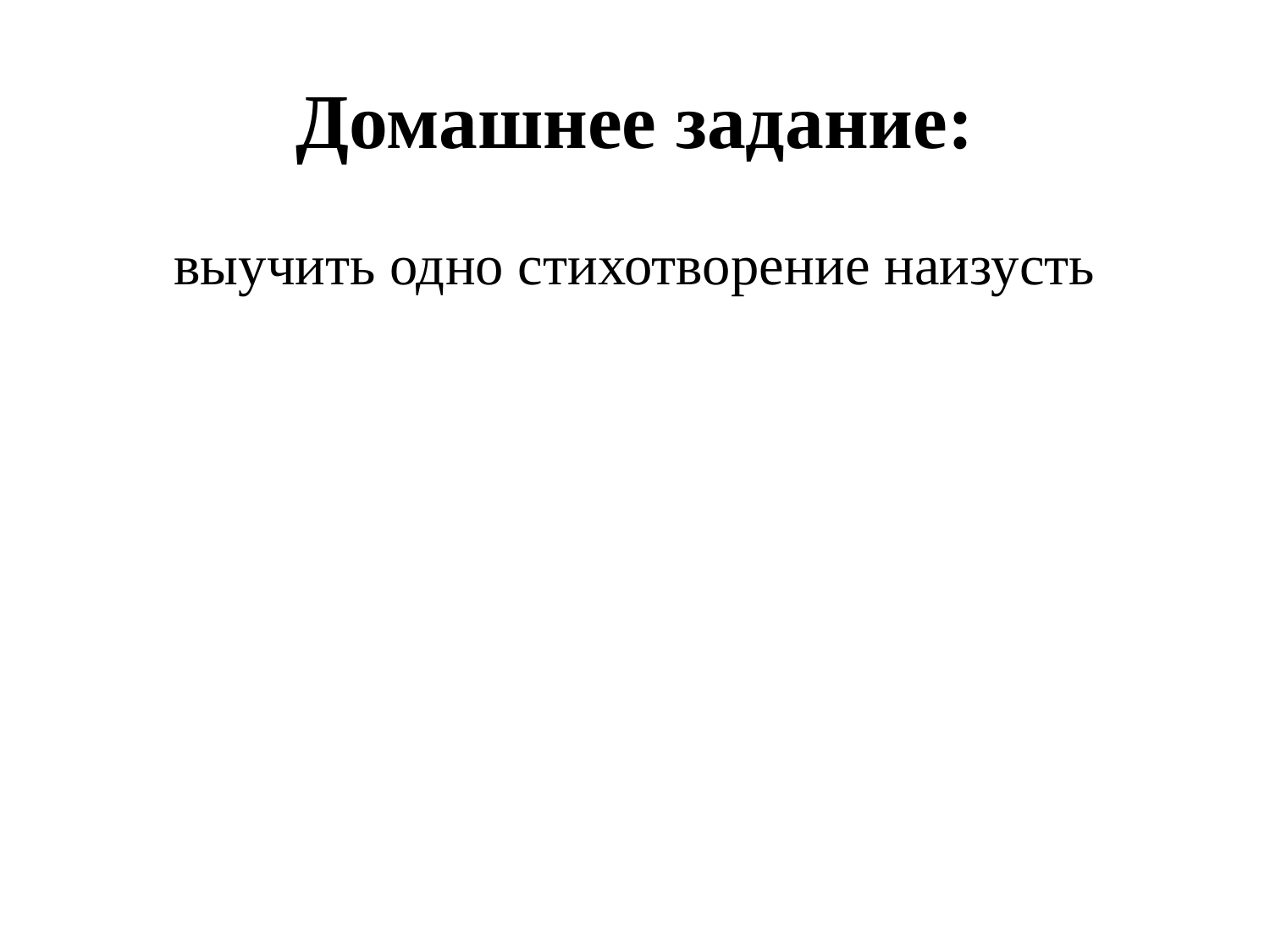

# Домашнее задание:
выучить одно стихотворение наизусть